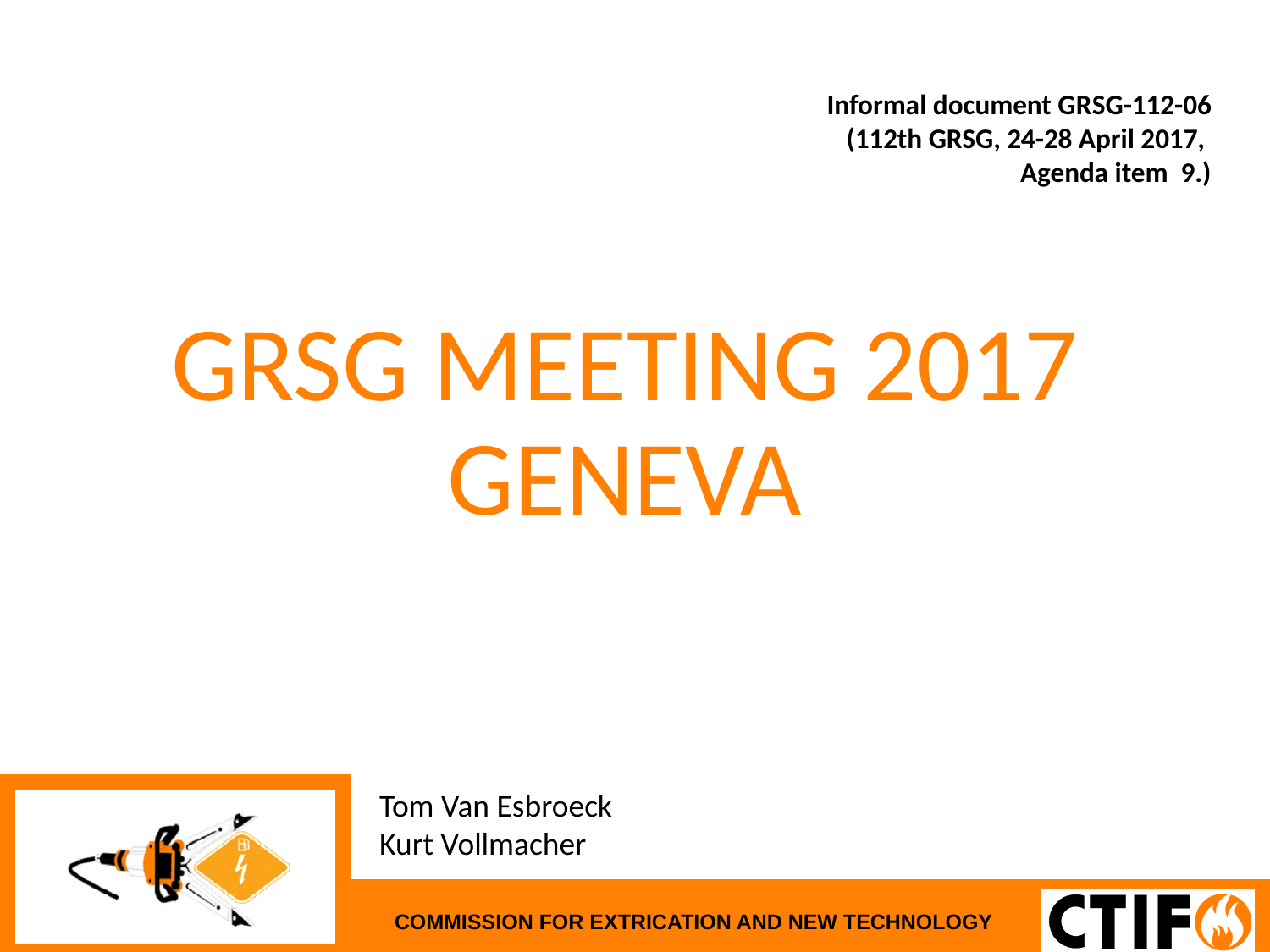

Informal document GRSG-112-06
(112th GRSG, 24-28 April 2017,
Agenda item  9.)
# GRSG MEETING 2017 GENEVA
Tom Van Esbroeck
Kurt Vollmacher